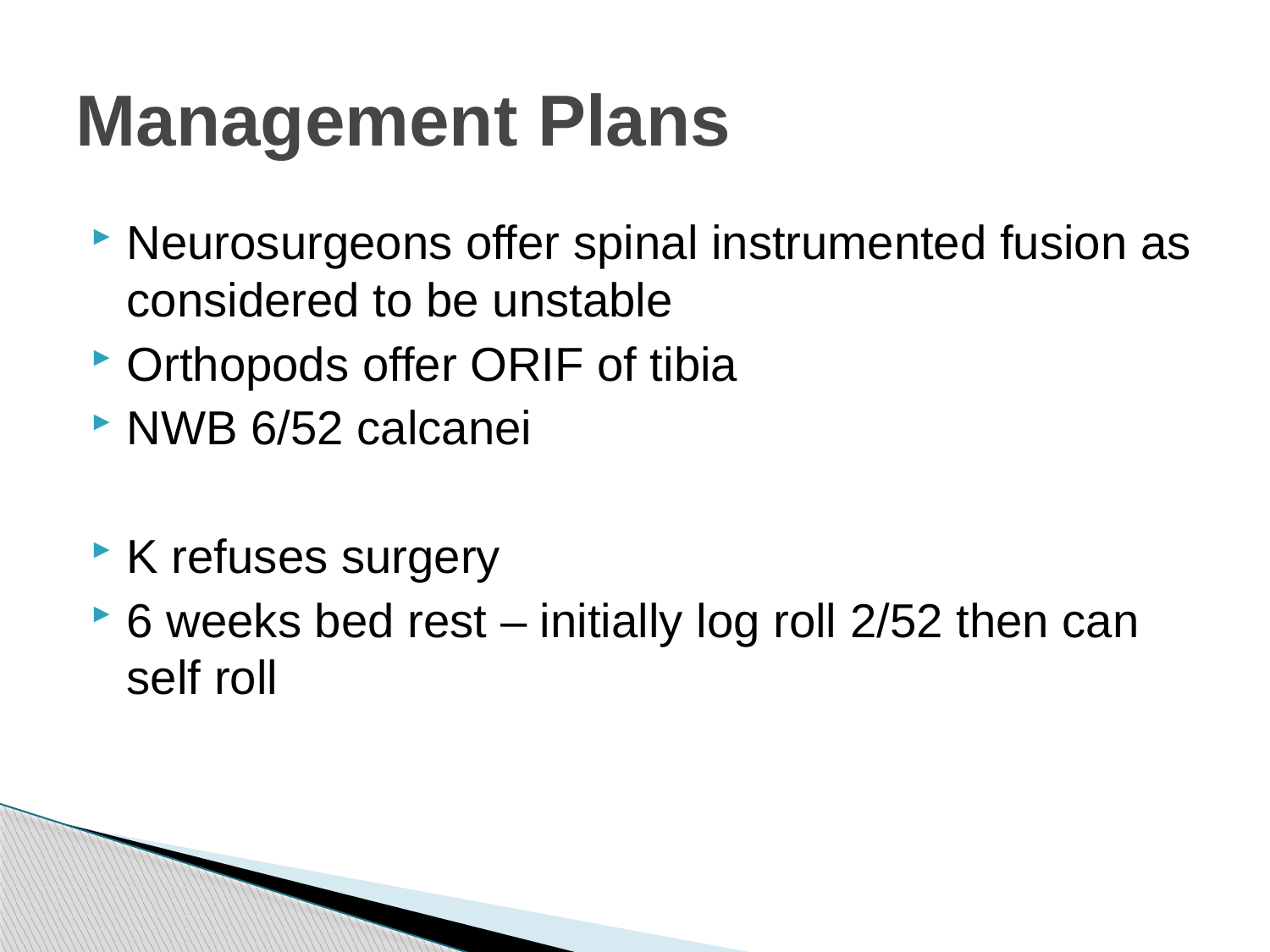

# Management Plans
Neurosurgeons offer spinal instrumented fusion as considered to be unstable
Orthopods offer ORIF of tibia
NWB 6/52 calcanei

K refuses surgery
6 weeks bed rest – initially log roll 2/52 then can self roll